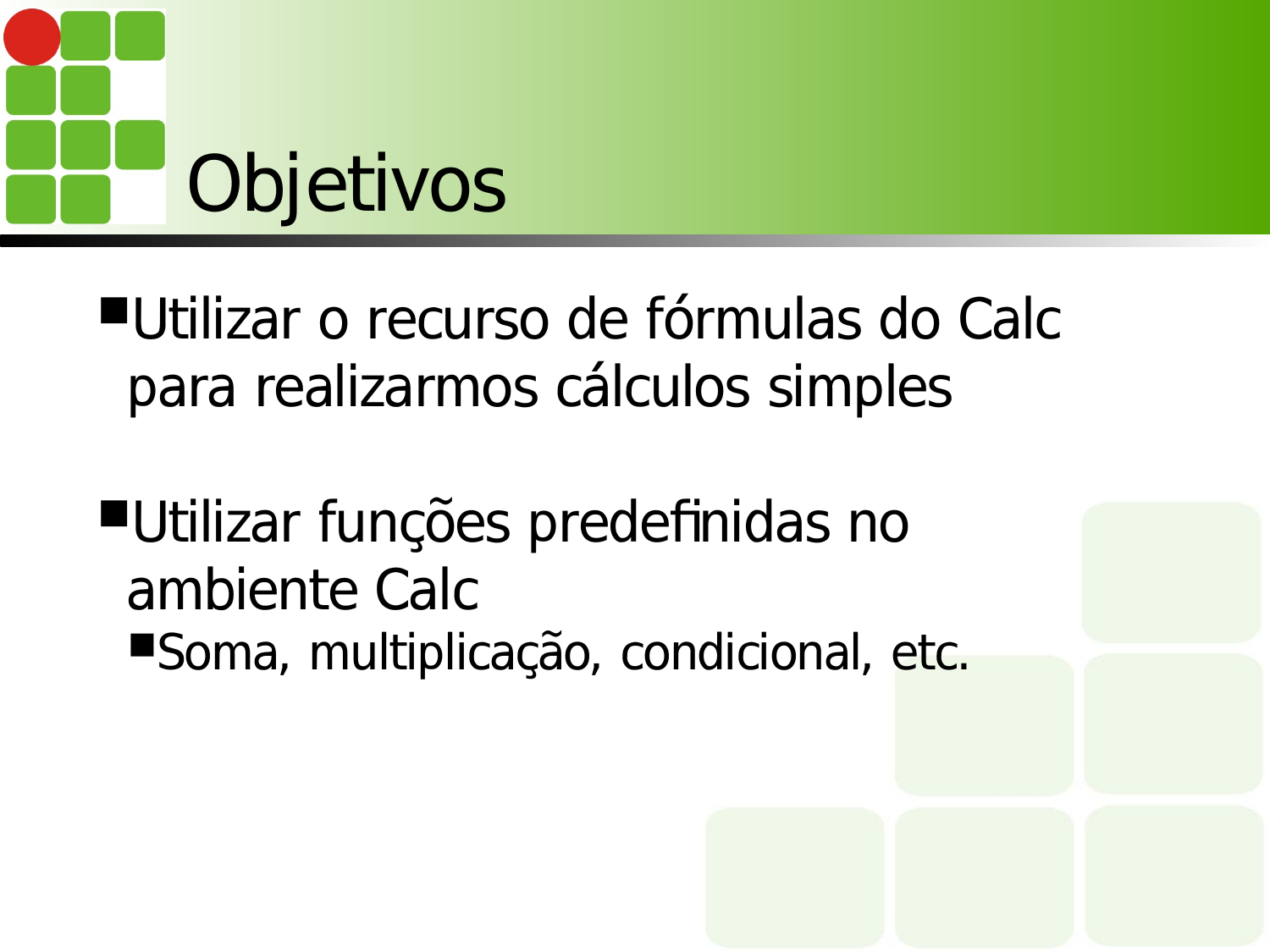

2
Objetivos
Utilizar o recurso de fórmulas do Calc para realizarmos cálculos simples

Utilizar funções predefinidas no ambiente Calc
Soma, multiplicação, condicional, etc.